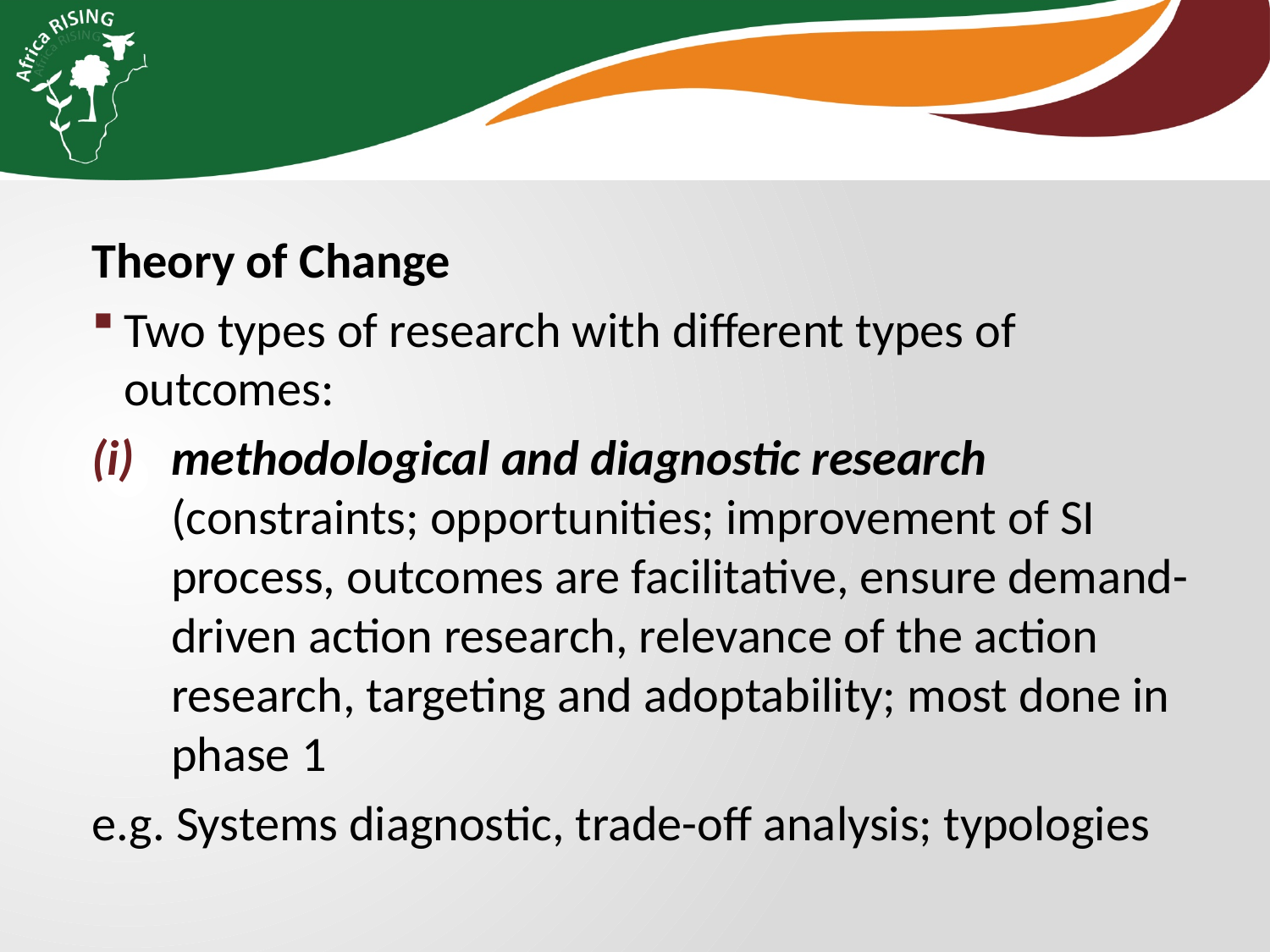

Theory of Change
Two types of research with different types of outcomes:
methodological and diagnostic research (constraints; opportunities; improvement of SI process, outcomes are facilitative, ensure demand-driven action research, relevance of the action research, targeting and adoptability; most done in phase 1
e.g. Systems diagnostic, trade-off analysis; typologies